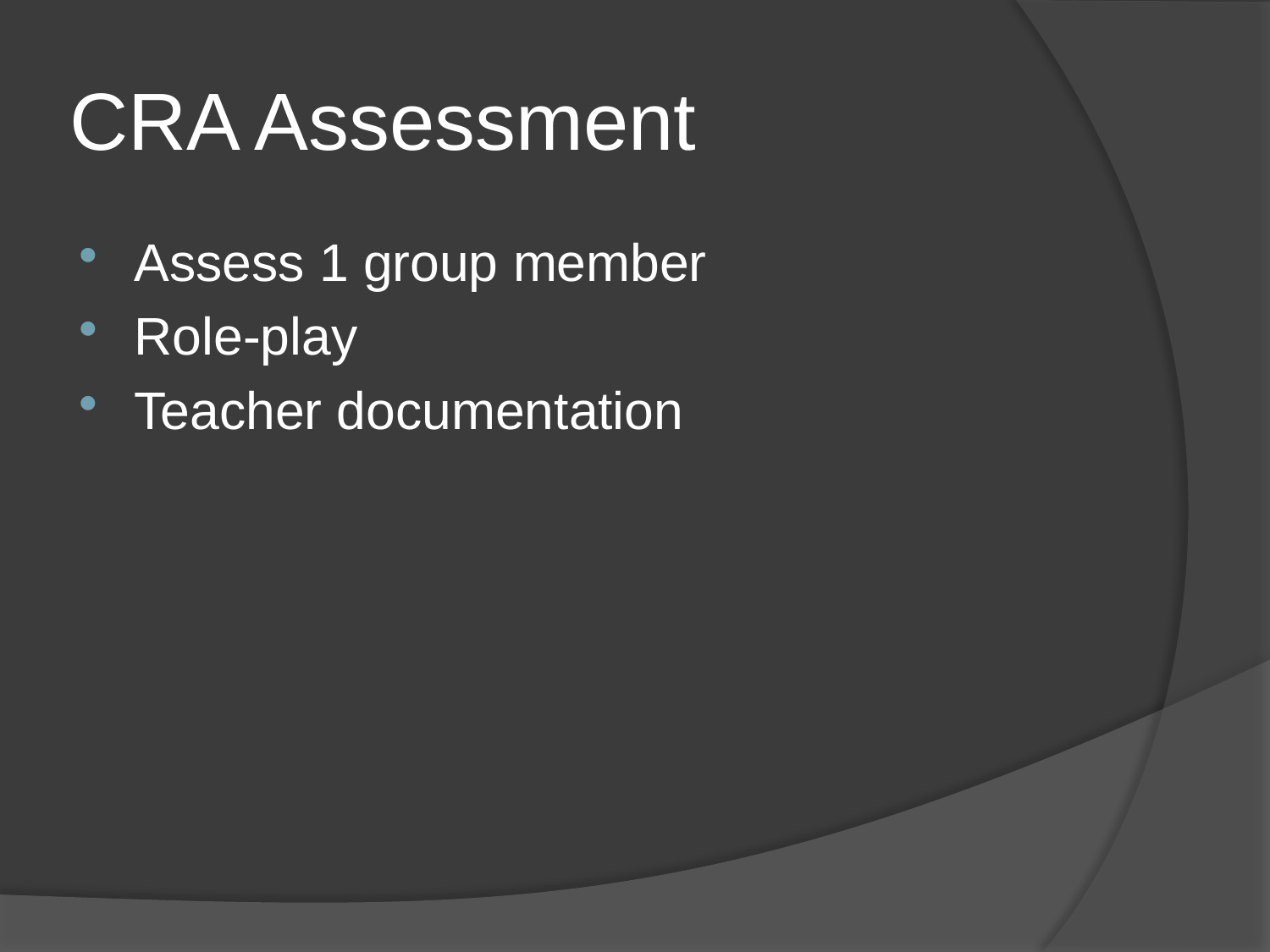

# CRA Assessment
Assess 1 group member
Role-play
Teacher documentation